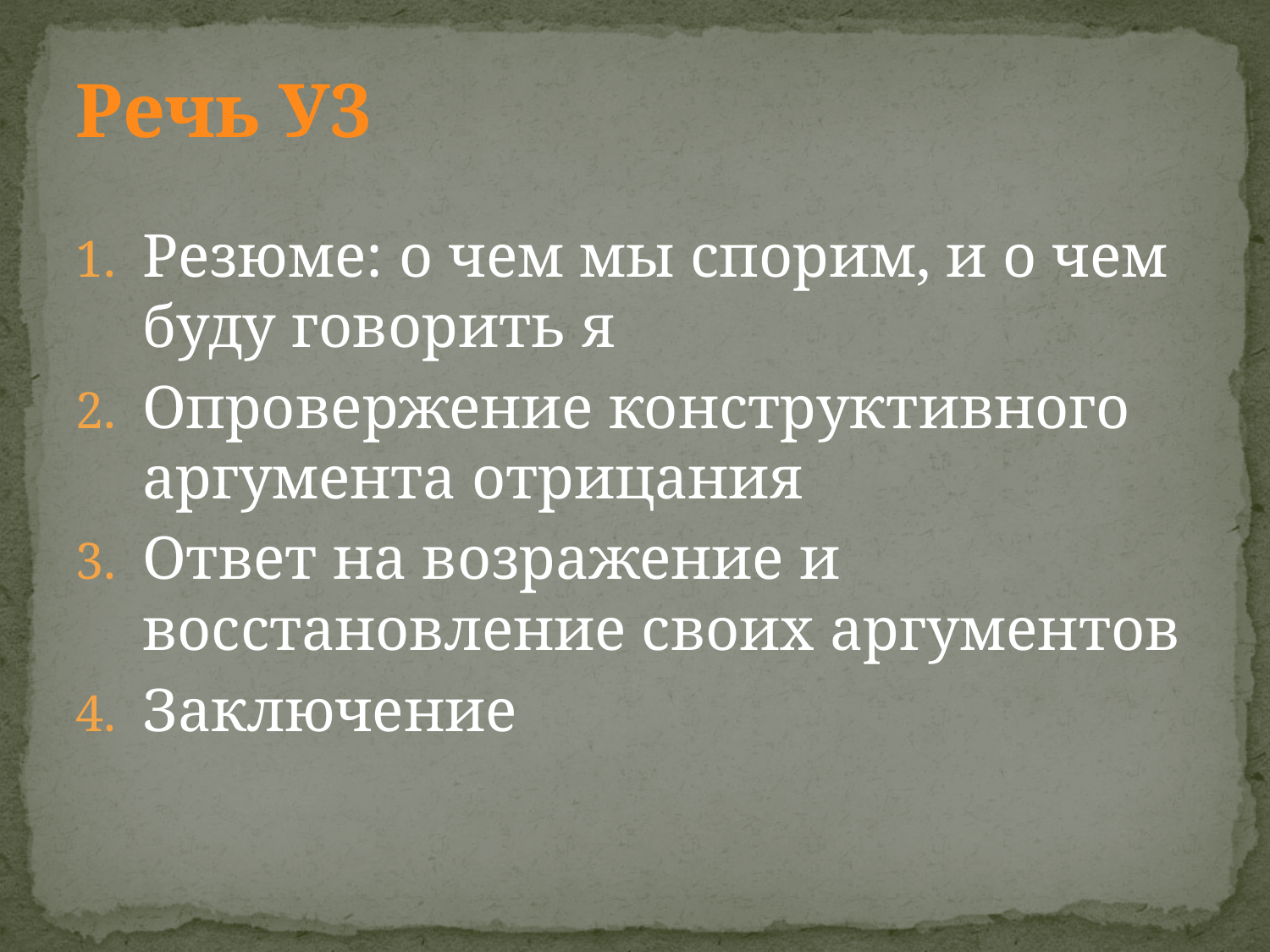

# Речь У3
Резюме: о чем мы спорим, и о чем буду говорить я
Опровержение конструктивного аргумента отрицания
Ответ на возражение и восстановление своих аргументов
Заключение